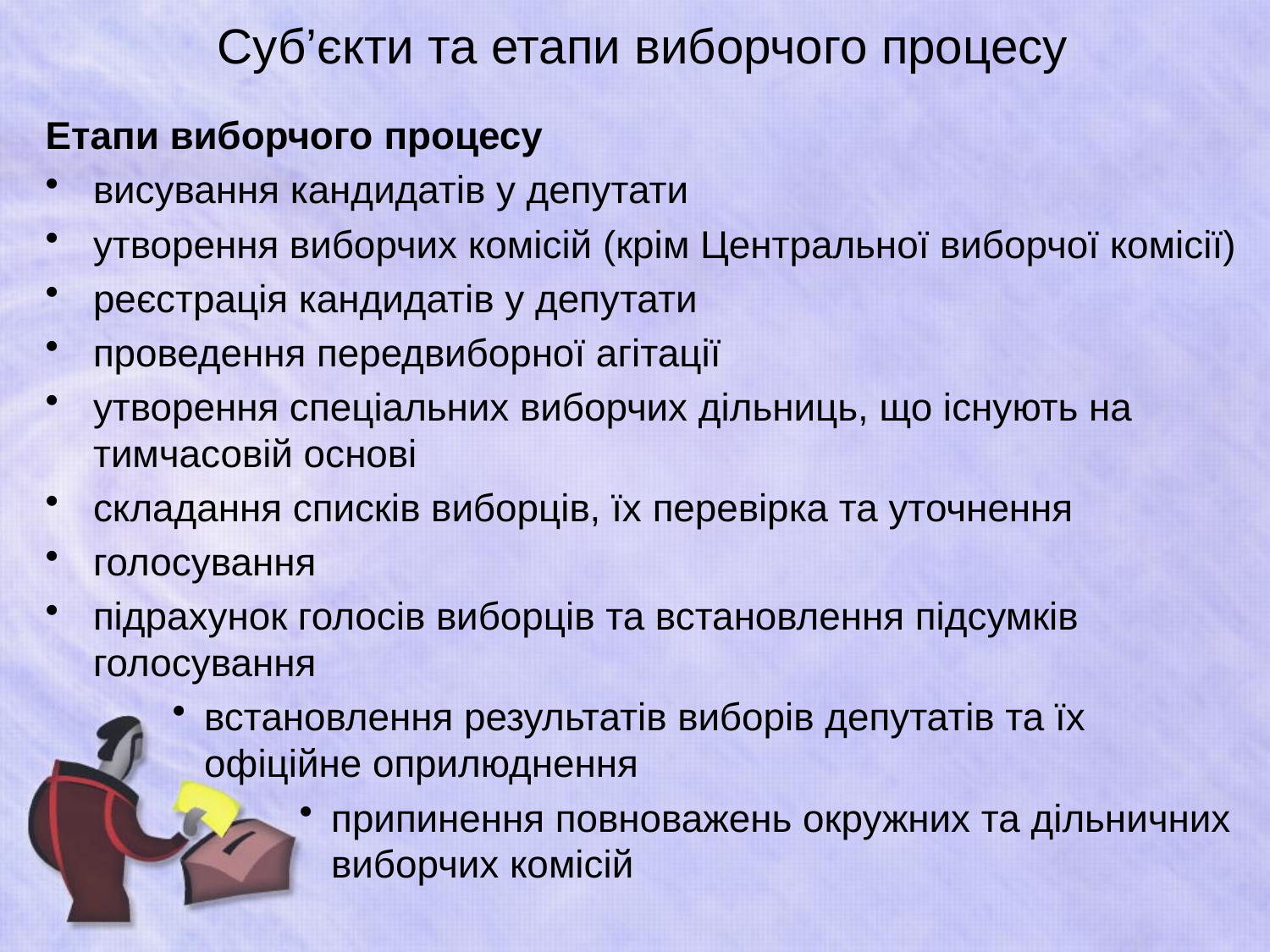

# Суб’єкти та етапи виборчого процесу
Етапи виборчого процесу
висування кандидатів у депутати
утворення виборчих комісій (крім Центральної виборчої комісії)
реєстрація кандидатів у депутати
проведення передвиборної агітації
утворення спеціальних виборчих дільниць, що існують на тимчасовій основі
складання списків виборців, їх перевірка та уточнення
голосування
підрахунок голосів виборців та встановлення підсумків голосування
встановлення результатів виборів депутатів та їх офіційне оприлюднення
припинення повноважень окружних та дільничних виборчих комісій